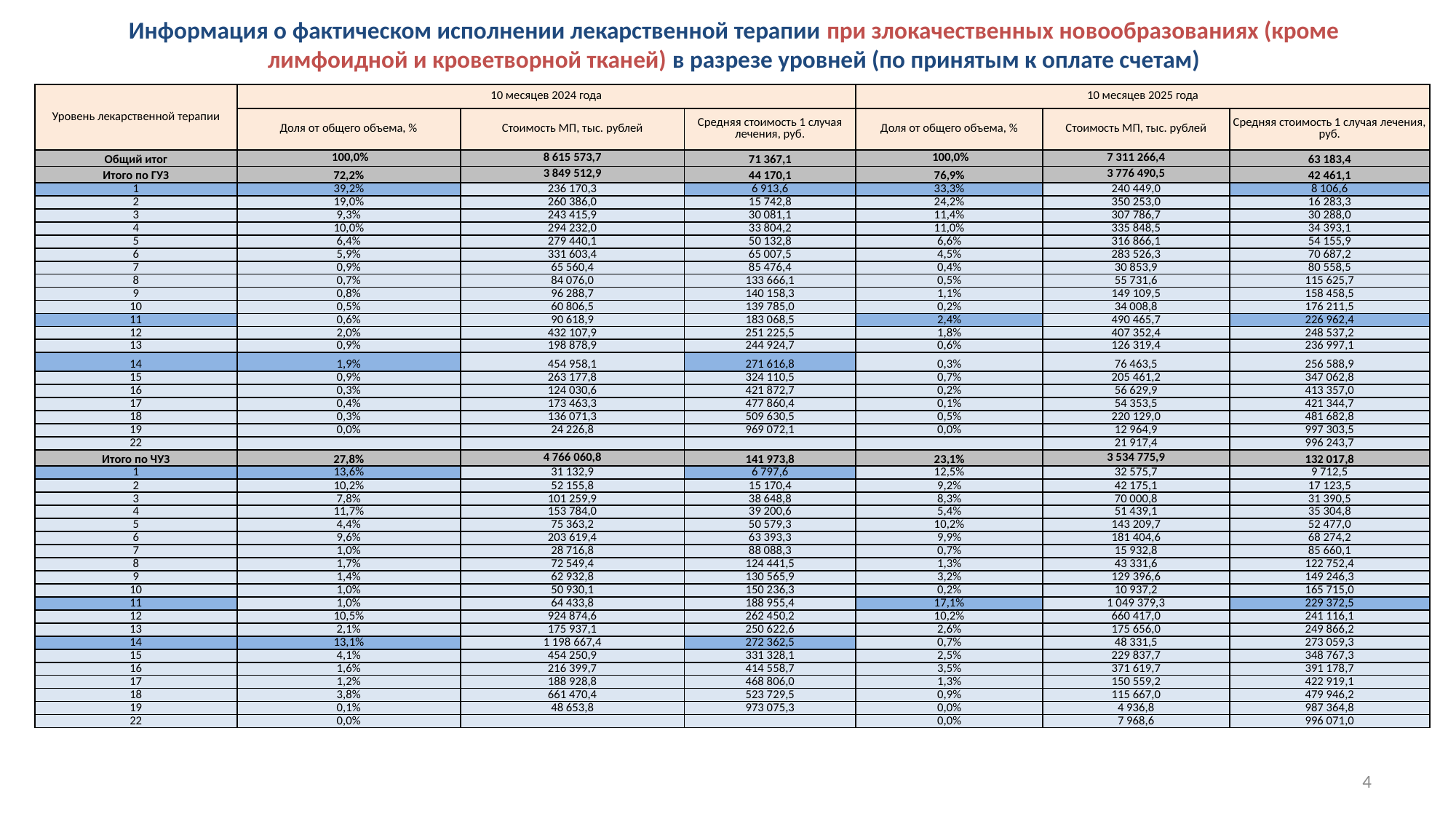

# Информация о фактическом исполнении лекарственной терапии при злокачественных новообразованиях (кроме лимфоидной и кроветворной тканей) в разрезе уровней (по принятым к оплате счетам)
| Уровень лекарственной терапии | 10 месяцев 2024 года |  |  | 10 месяцев 2025 года |  |  |
| --- | --- | --- | --- | --- | --- | --- |
|  | Доля от общего объема, % | Стоимость МП, тыс. рублей | Средняя стоимость 1 случая лечения, руб. | Доля от общего объема, % | Стоимость МП, тыс. рублей | Средняя стоимость 1 случая лечения, руб. |
| Общий итог | 100,0% | 8 615 573,7 | 71 367,1 | 100,0% | 7 311 266,4 | 63 183,4 |
| Итого по ГУЗ | 72,2% | 3 849 512,9 | 44 170,1 | 76,9% | 3 776 490,5 | 42 461,1 |
| 1 | 39,2% | 236 170,3 | 6 913,6 | 33,3% | 240 449,0 | 8 106,6 |
| 2 | 19,0% | 260 386,0 | 15 742,8 | 24,2% | 350 253,0 | 16 283,3 |
| 3 | 9,3% | 243 415,9 | 30 081,1 | 11,4% | 307 786,7 | 30 288,0 |
| 4 | 10,0% | 294 232,0 | 33 804,2 | 11,0% | 335 848,5 | 34 393,1 |
| 5 | 6,4% | 279 440,1 | 50 132,8 | 6,6% | 316 866,1 | 54 155,9 |
| 6 | 5,9% | 331 603,4 | 65 007,5 | 4,5% | 283 526,3 | 70 687,2 |
| 7 | 0,9% | 65 560,4 | 85 476,4 | 0,4% | 30 853,9 | 80 558,5 |
| 8 | 0,7% | 84 076,0 | 133 666,1 | 0,5% | 55 731,6 | 115 625,7 |
| 9 | 0,8% | 96 288,7 | 140 158,3 | 1,1% | 149 109,5 | 158 458,5 |
| 10 | 0,5% | 60 806,5 | 139 785,0 | 0,2% | 34 008,8 | 176 211,5 |
| 11 | 0,6% | 90 618,9 | 183 068,5 | 2,4% | 490 465,7 | 226 962,4 |
| 12 | 2,0% | 432 107,9 | 251 225,5 | 1,8% | 407 352,4 | 248 537,2 |
| 13 | 0,9% | 198 878,9 | 244 924,7 | 0,6% | 126 319,4 | 236 997,1 |
| 14 | 1,9% | 454 958,1 | 271 616,8 | 0,3% | 76 463,5 | 256 588,9 |
| 15 | 0,9% | 263 177,8 | 324 110,5 | 0,7% | 205 461,2 | 347 062,8 |
| 16 | 0,3% | 124 030,6 | 421 872,7 | 0,2% | 56 629,9 | 413 357,0 |
| 17 | 0,4% | 173 463,3 | 477 860,4 | 0,1% | 54 353,5 | 421 344,7 |
| 18 | 0,3% | 136 071,3 | 509 630,5 | 0,5% | 220 129,0 | 481 682,8 |
| 19 | 0,0% | 24 226,8 | 969 072,1 | 0,0% | 12 964,9 | 997 303,5 |
| 22 |  |  |  |  | 21 917,4 | 996 243,7 |
| Итого по ЧУЗ | 27,8% | 4 766 060,8 | 141 973,8 | 23,1% | 3 534 775,9 | 132 017,8 |
| 1 | 13,6% | 31 132,9 | 6 797,6 | 12,5% | 32 575,7 | 9 712,5 |
| 2 | 10,2% | 52 155,8 | 15 170,4 | 9,2% | 42 175,1 | 17 123,5 |
| 3 | 7,8% | 101 259,9 | 38 648,8 | 8,3% | 70 000,8 | 31 390,5 |
| 4 | 11,7% | 153 784,0 | 39 200,6 | 5,4% | 51 439,1 | 35 304,8 |
| 5 | 4,4% | 75 363,2 | 50 579,3 | 10,2% | 143 209,7 | 52 477,0 |
| 6 | 9,6% | 203 619,4 | 63 393,3 | 9,9% | 181 404,6 | 68 274,2 |
| 7 | 1,0% | 28 716,8 | 88 088,3 | 0,7% | 15 932,8 | 85 660,1 |
| 8 | 1,7% | 72 549,4 | 124 441,5 | 1,3% | 43 331,6 | 122 752,4 |
| 9 | 1,4% | 62 932,8 | 130 565,9 | 3,2% | 129 396,6 | 149 246,3 |
| 10 | 1,0% | 50 930,1 | 150 236,3 | 0,2% | 10 937,2 | 165 715,0 |
| 11 | 1,0% | 64 433,8 | 188 955,4 | 17,1% | 1 049 379,3 | 229 372,5 |
| 12 | 10,5% | 924 874,6 | 262 450,2 | 10,2% | 660 417,0 | 241 116,1 |
| 13 | 2,1% | 175 937,1 | 250 622,6 | 2,6% | 175 656,0 | 249 866,2 |
| 14 | 13,1% | 1 198 667,4 | 272 362,5 | 0,7% | 48 331,5 | 273 059,3 |
| 15 | 4,1% | 454 250,9 | 331 328,1 | 2,5% | 229 837,7 | 348 767,3 |
| 16 | 1,6% | 216 399,7 | 414 558,7 | 3,5% | 371 619,7 | 391 178,7 |
| 17 | 1,2% | 188 928,8 | 468 806,0 | 1,3% | 150 559,2 | 422 919,1 |
| 18 | 3,8% | 661 470,4 | 523 729,5 | 0,9% | 115 667,0 | 479 946,2 |
| 19 | 0,1% | 48 653,8 | 973 075,3 | 0,0% | 4 936,8 | 987 364,8 |
| 22 | 0,0% |  |  | 0,0% | 7 968,6 | 996 071,0 |
4